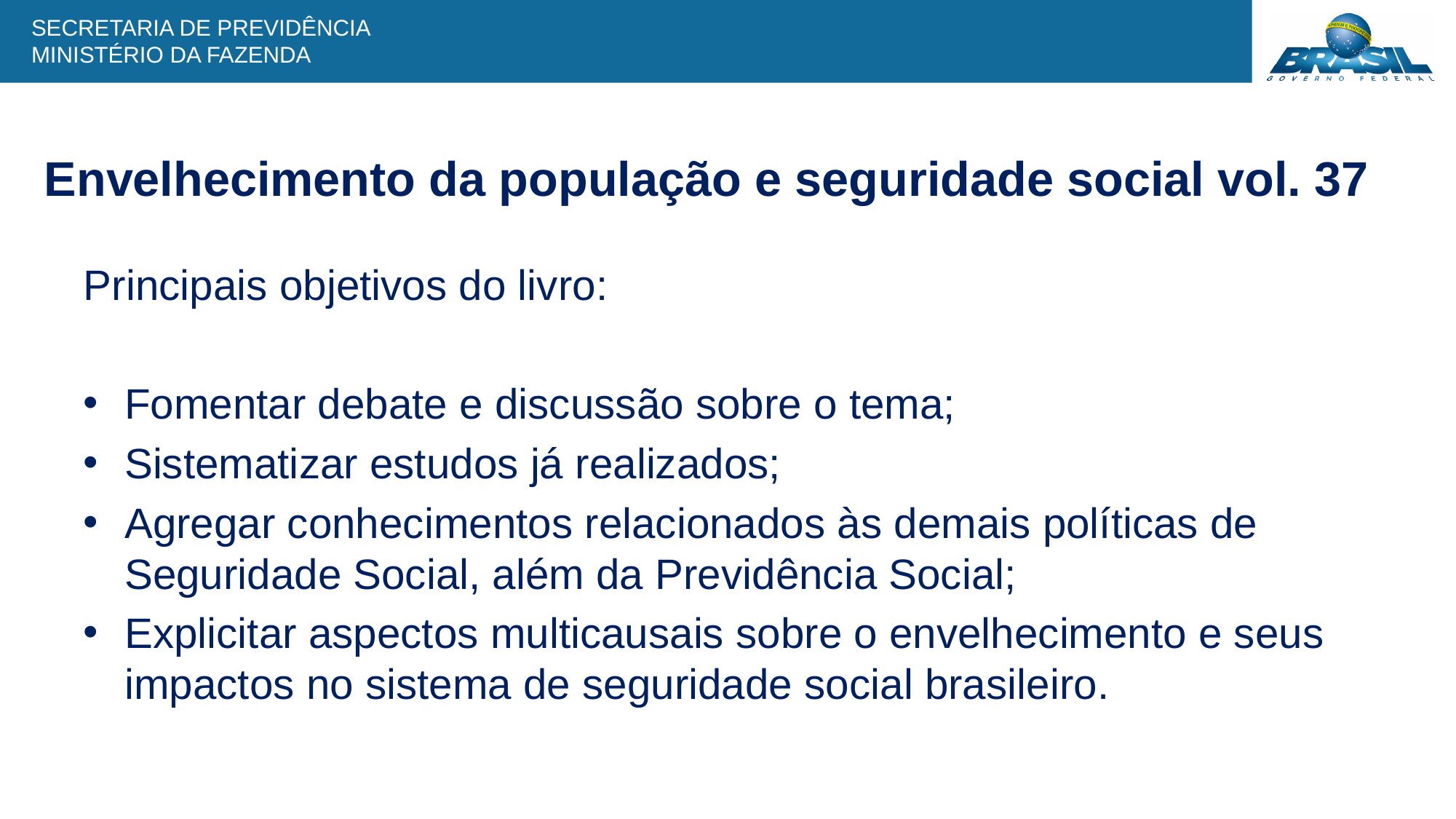

# Envelhecimento da população e seguridade social vol. 37
Principais objetivos do livro:

Fomentar debate e discussão sobre o tema;
Sistematizar estudos já realizados;
Agregar conhecimentos relacionados às demais políticas de Seguridade Social, além da Previdência Social;
Explicitar aspectos multicausais sobre o envelhecimento e seus impactos no sistema de seguridade social brasileiro.